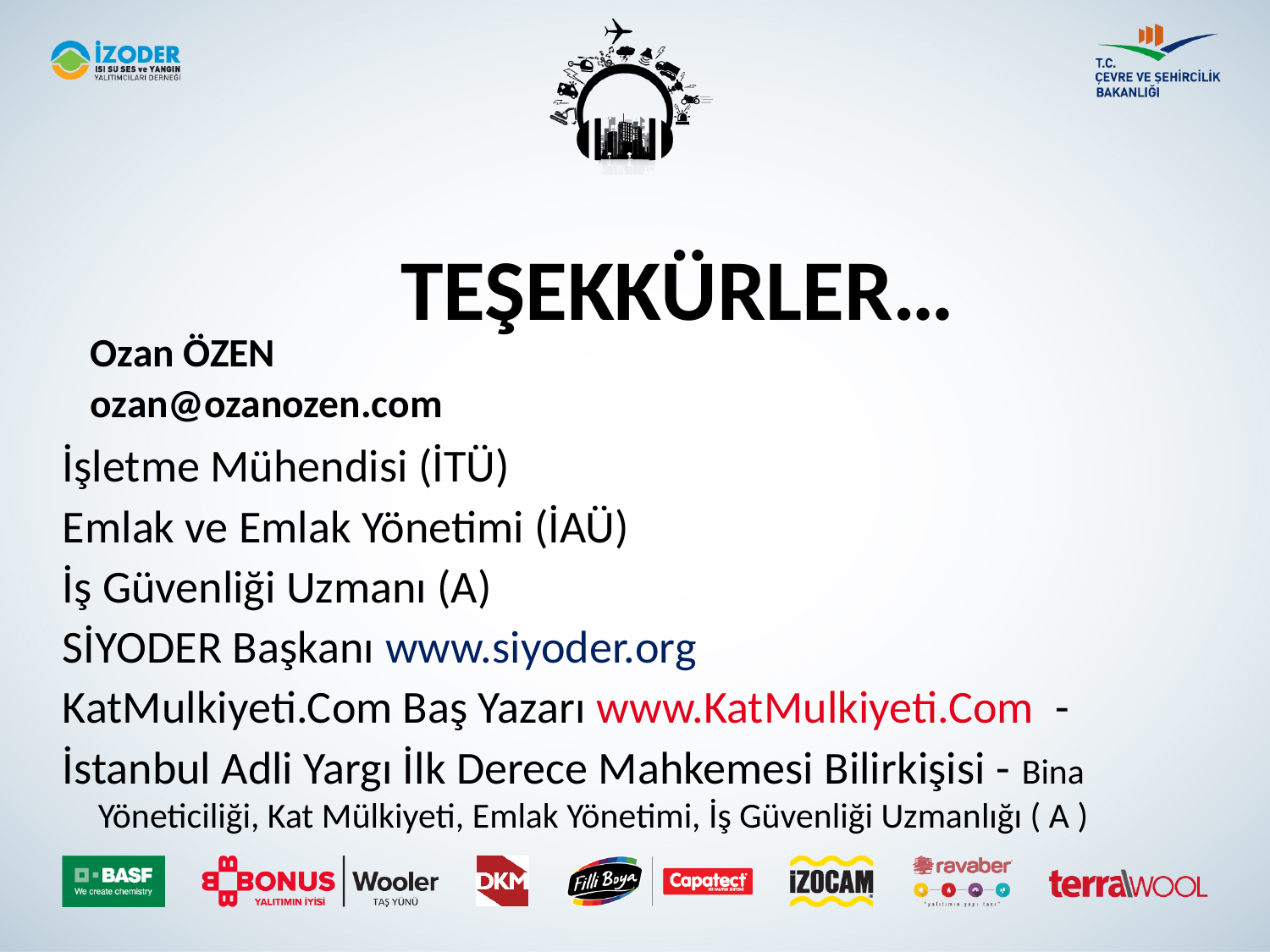

TEŞEKKÜRLER…

Ozan ÖZEN
ozan@ozanozen.com
İşletme Mühendisi (İTÜ)
Emlak ve Emlak Yönetimi (İAÜ)
İş Güvenliği Uzmanı (A)
SİYODER Başkanı www.siyoder.org
KatMulkiyeti.Com Baş Yazarı www.KatMulkiyeti.Com  -
İstanbul Adli Yargı İlk Derece Mahkemesi Bilirkişisi - Bina Yöneticiliği, Kat Mülkiyeti, Emlak Yönetimi, İş Güvenliği Uzmanlığı ( A )